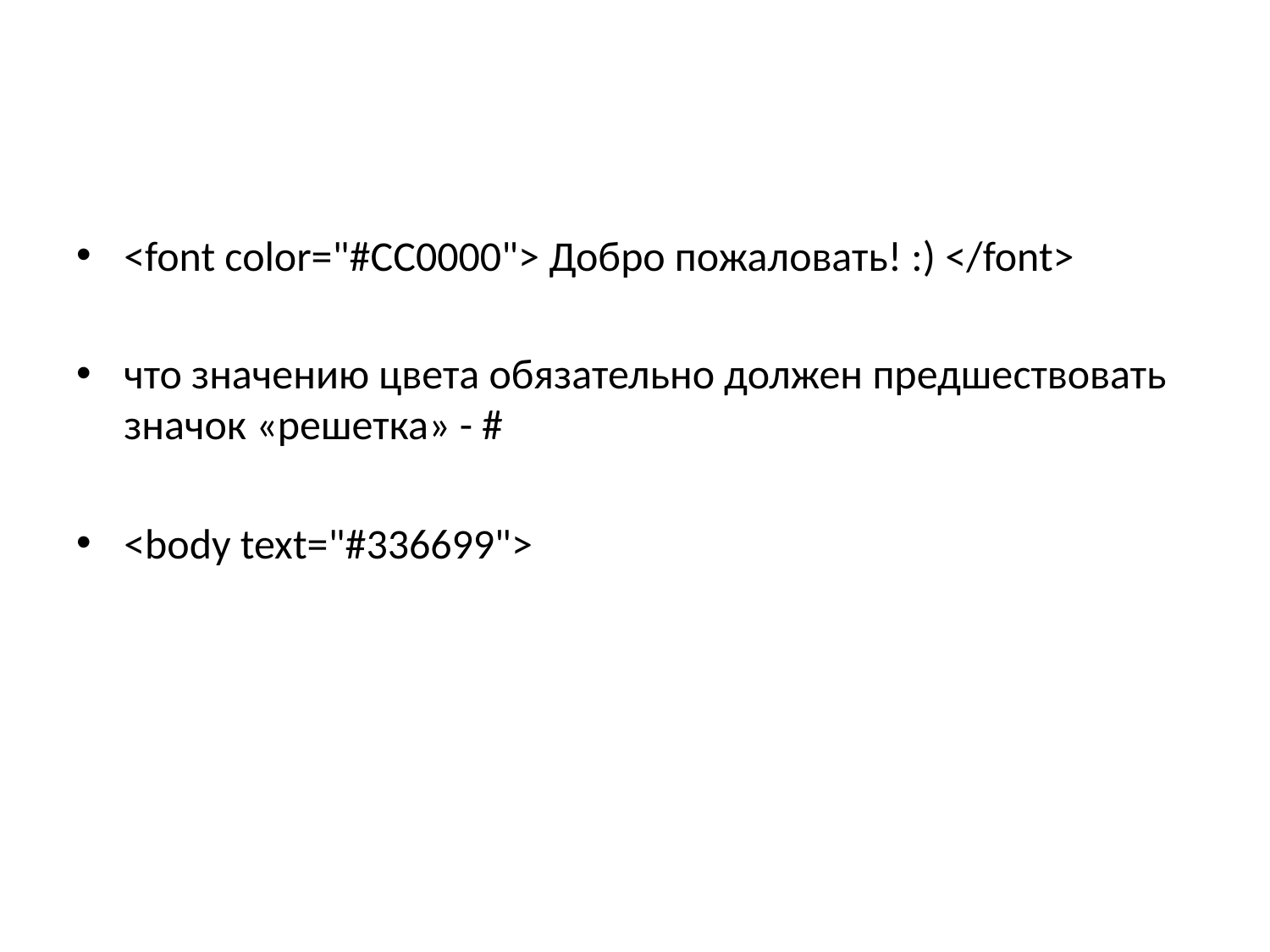

#
<font color="#CC0000"> Добро пожаловать! :) </font>

что значению цвета обязательно должен предшествовать значок «решетка» - #

<body text="#336699">